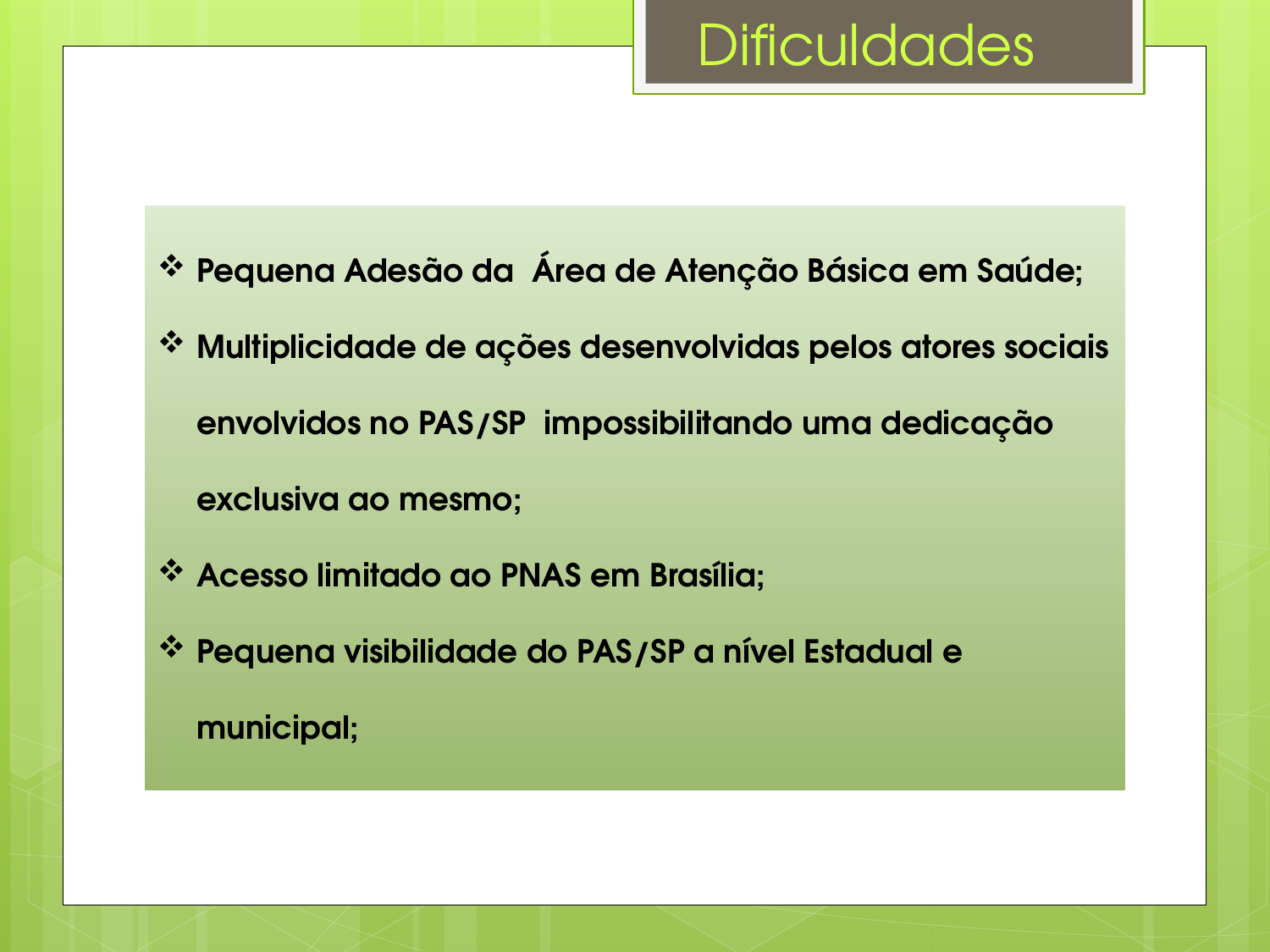

Dificuldades
Pequena Adesão da  Área de Atenção Básica em Saúde;
Multiplicidade de ações desenvolvidas pelos atores sociais envolvidos no PAS/SP  impossibilitando uma dedicação exclusiva ao mesmo;
Acesso limitado ao PNAS em Brasília;
Pequena visibilidade do PAS/SP a nível Estadual e municipal;